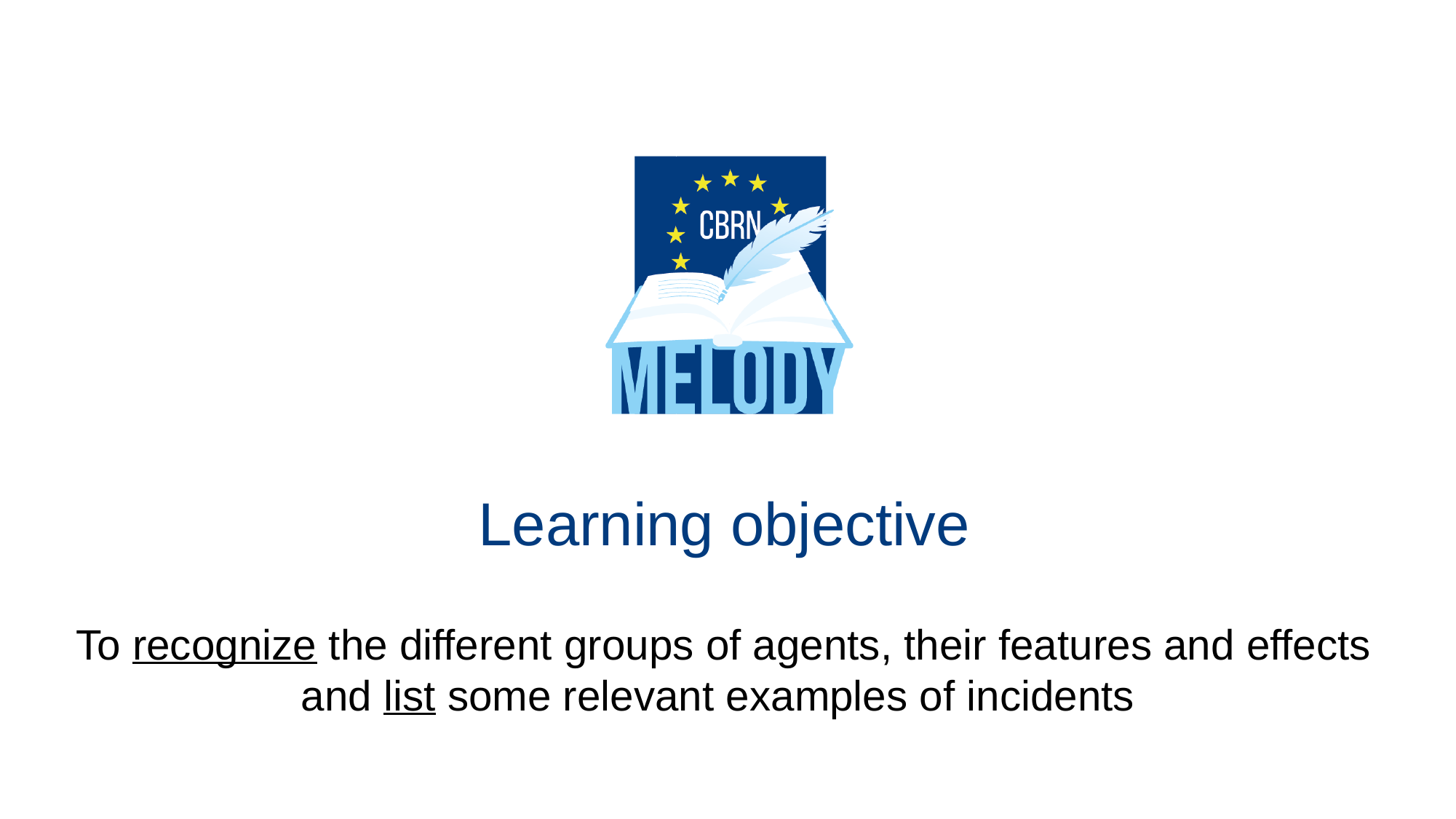

# Learning objective
To recognize the different groups of agents, their features and effects and list some relevant examples of incidents